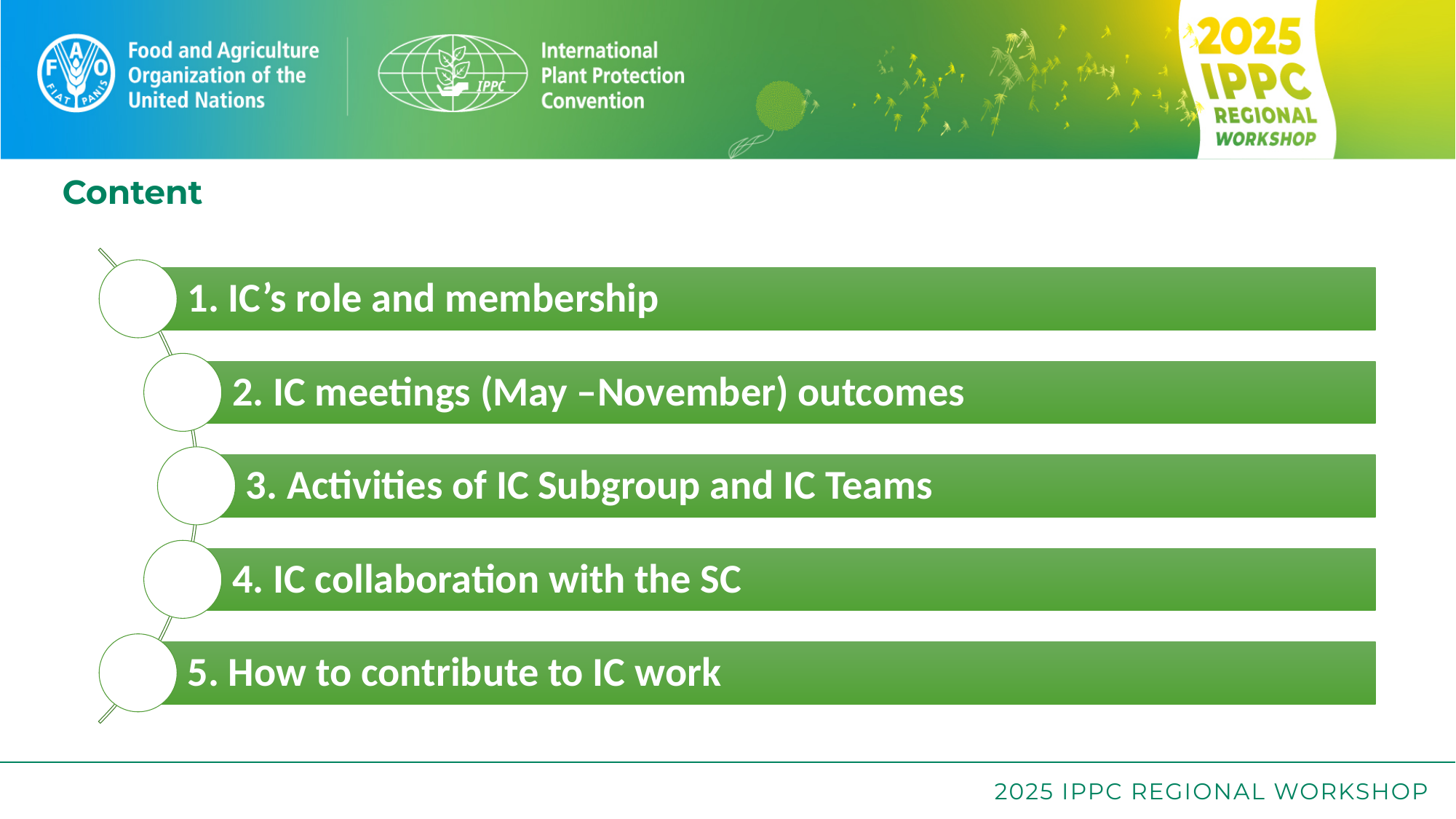

# Content
1. IC’s role and membership
2. IC meetings (May –November) outcomes
3. Activities of IC Subgroup and IC Teams
4. IC collaboration with the SC
5. How to contribute to IC work